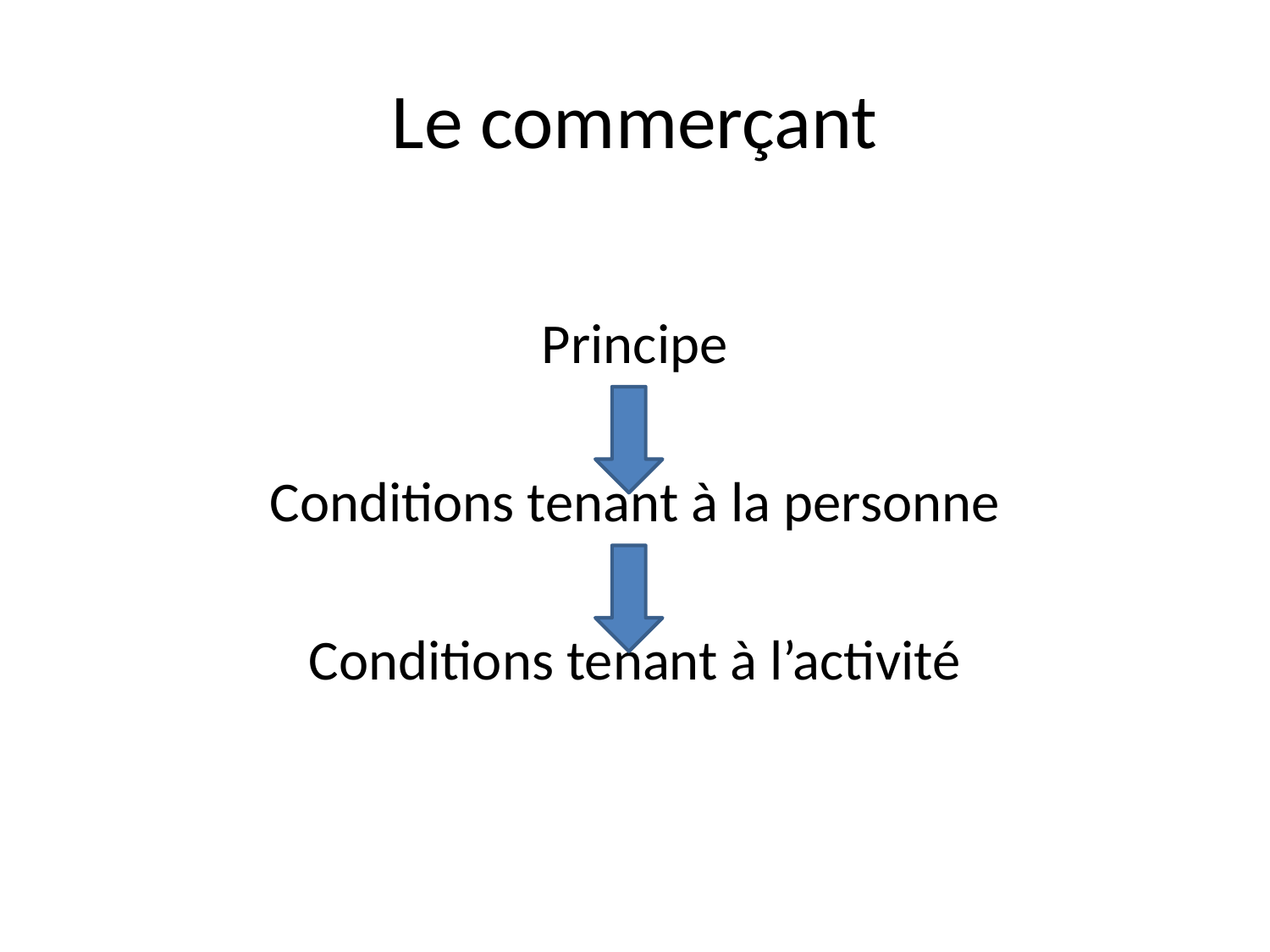

# Le commerçant

Principe

Conditions tenant à la personne

Conditions tenant à l’activité